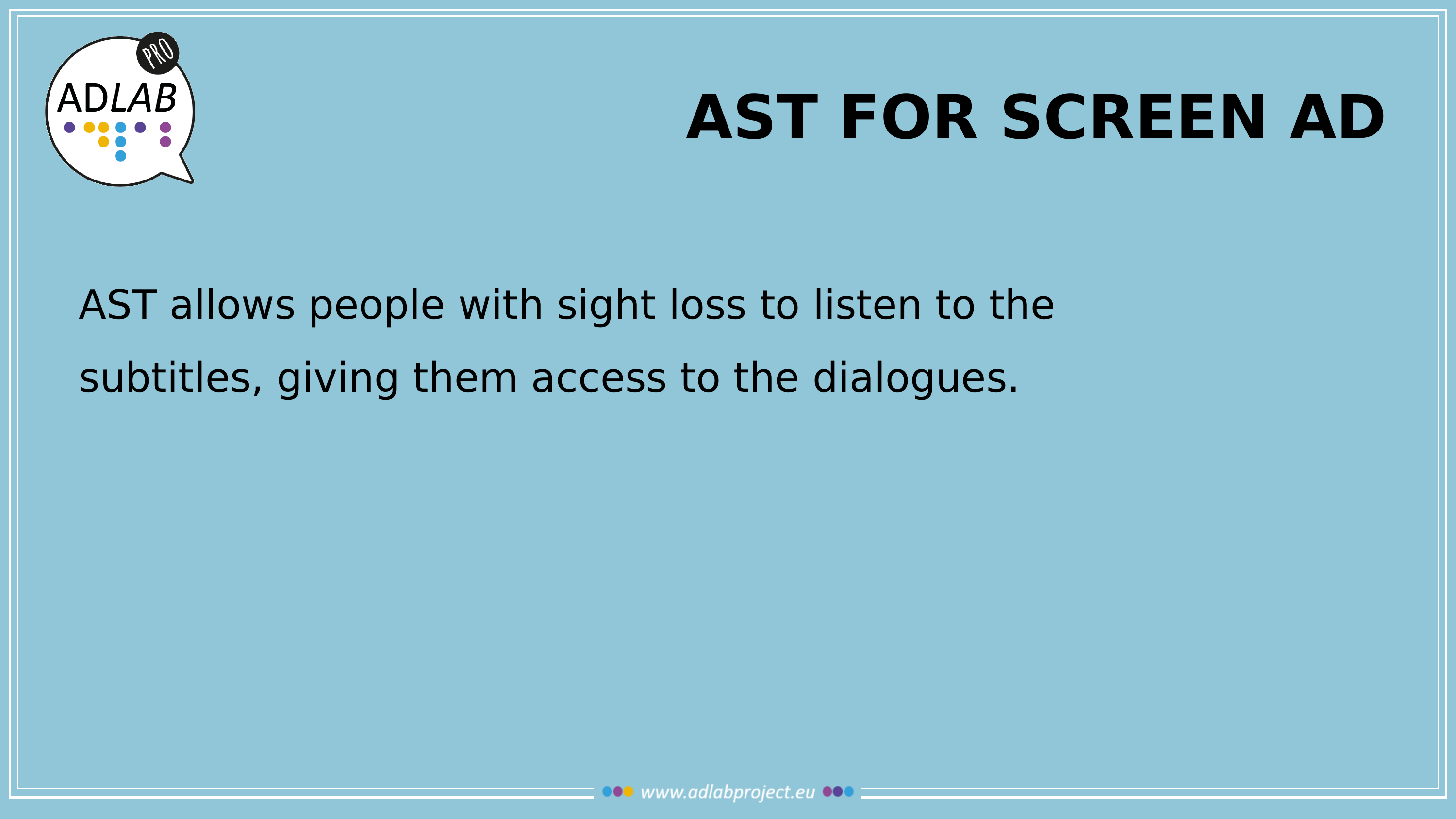

# AST FOR SCREEN AD
AST allows people with sight loss to listen to the subtitles, giving them access to the dialogues.